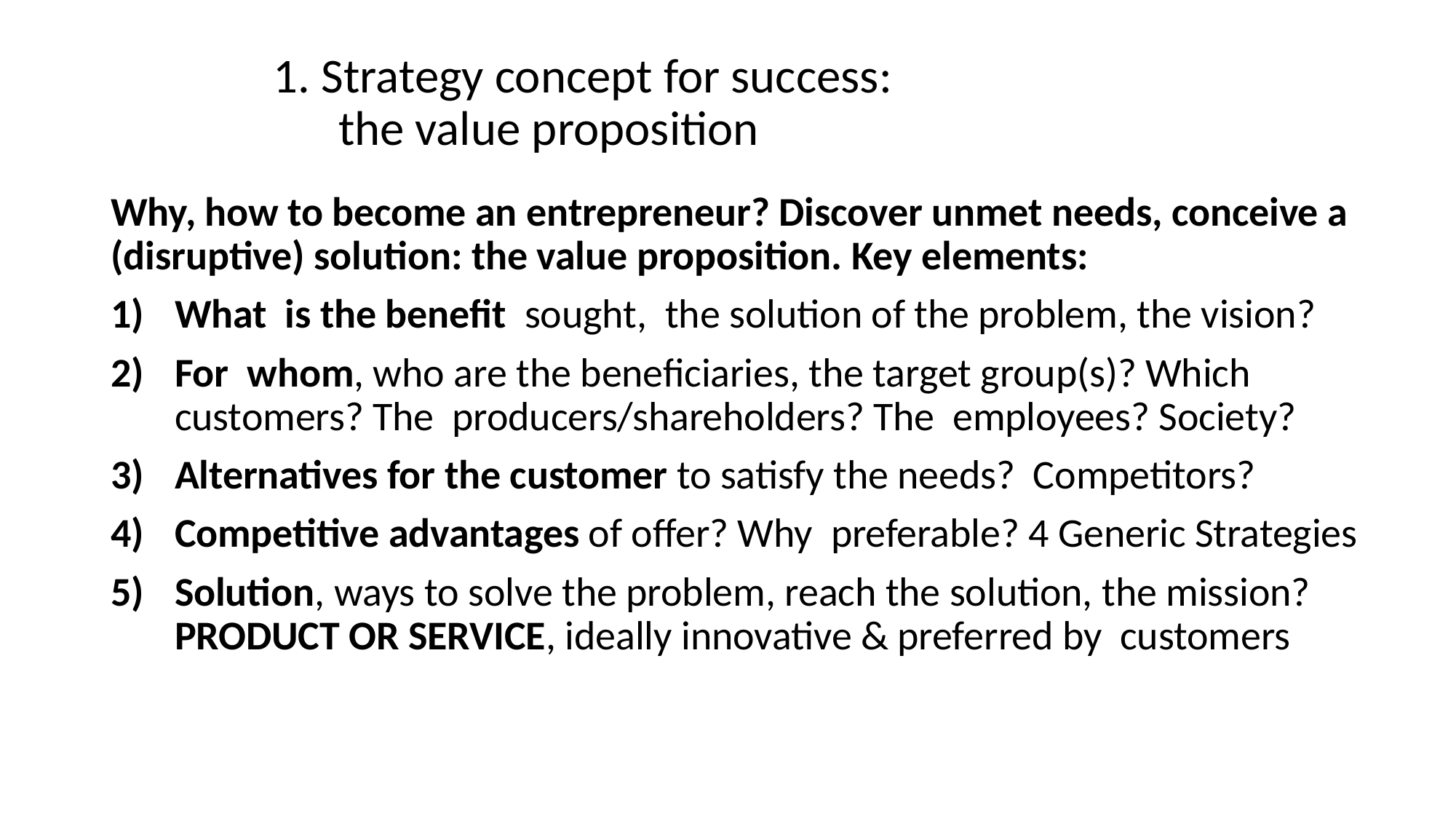

# 1. Strategy concept for success: the value proposition
Why, how to become an entrepreneur? Discover unmet needs, conceive a (disruptive) solution: the value proposition. Key elements:
What  is the benefit  sought,  the solution of the problem, the vision?
For  whom, who are the beneficiaries, the target group(s)? Which customers? The  producers/shareholders? The  employees? Society?
Alternatives for the customer to satisfy the needs?  Competitors?
Competitive advantages of offer? Why  preferable? 4 Generic Strategies
Solution, ways to solve the problem, reach the solution, the mission?  PRODUCT OR SERVICE, ideally innovative & preferred by  customers